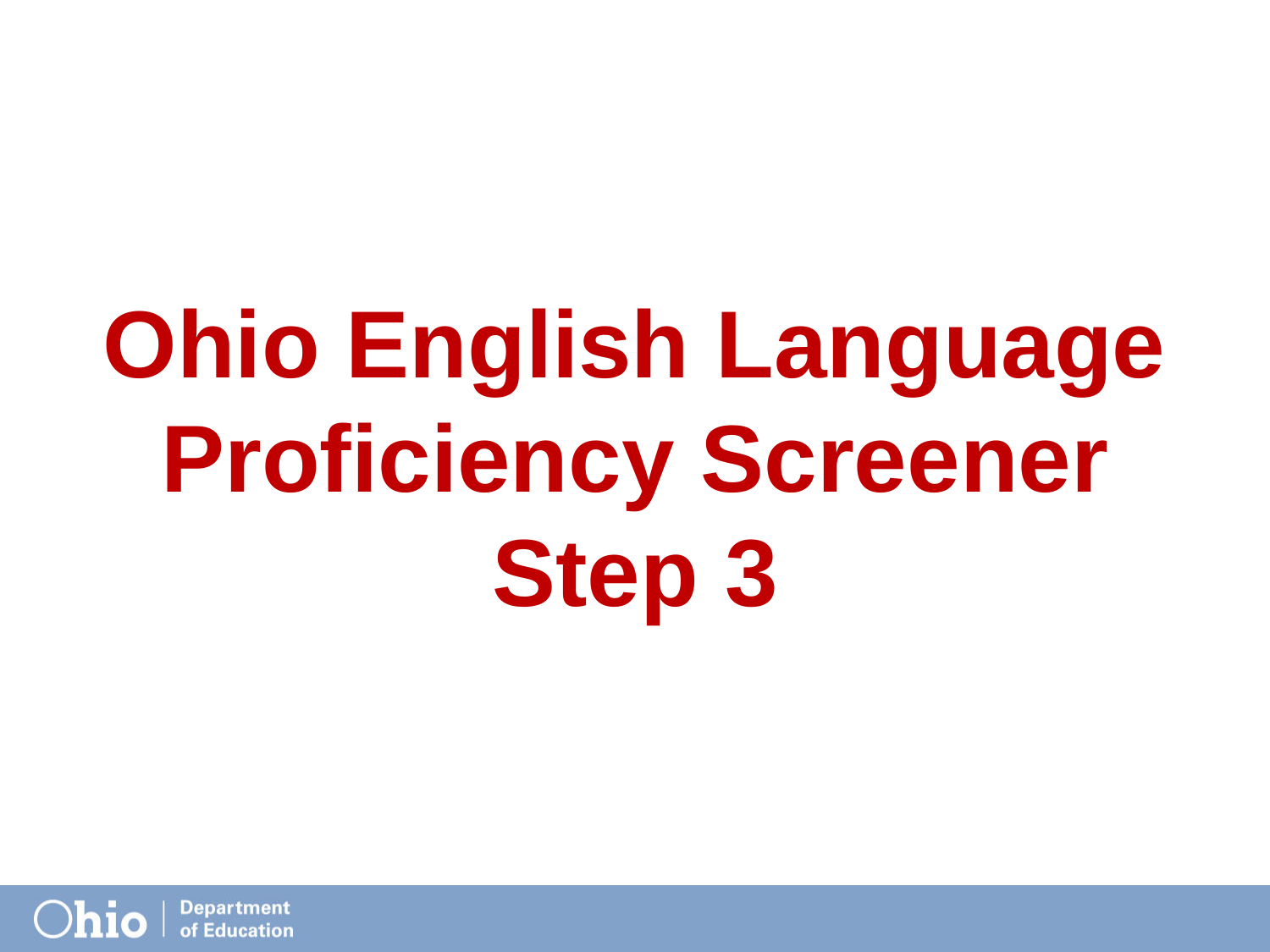

# Ohio English Language Proficiency Screener Step 3